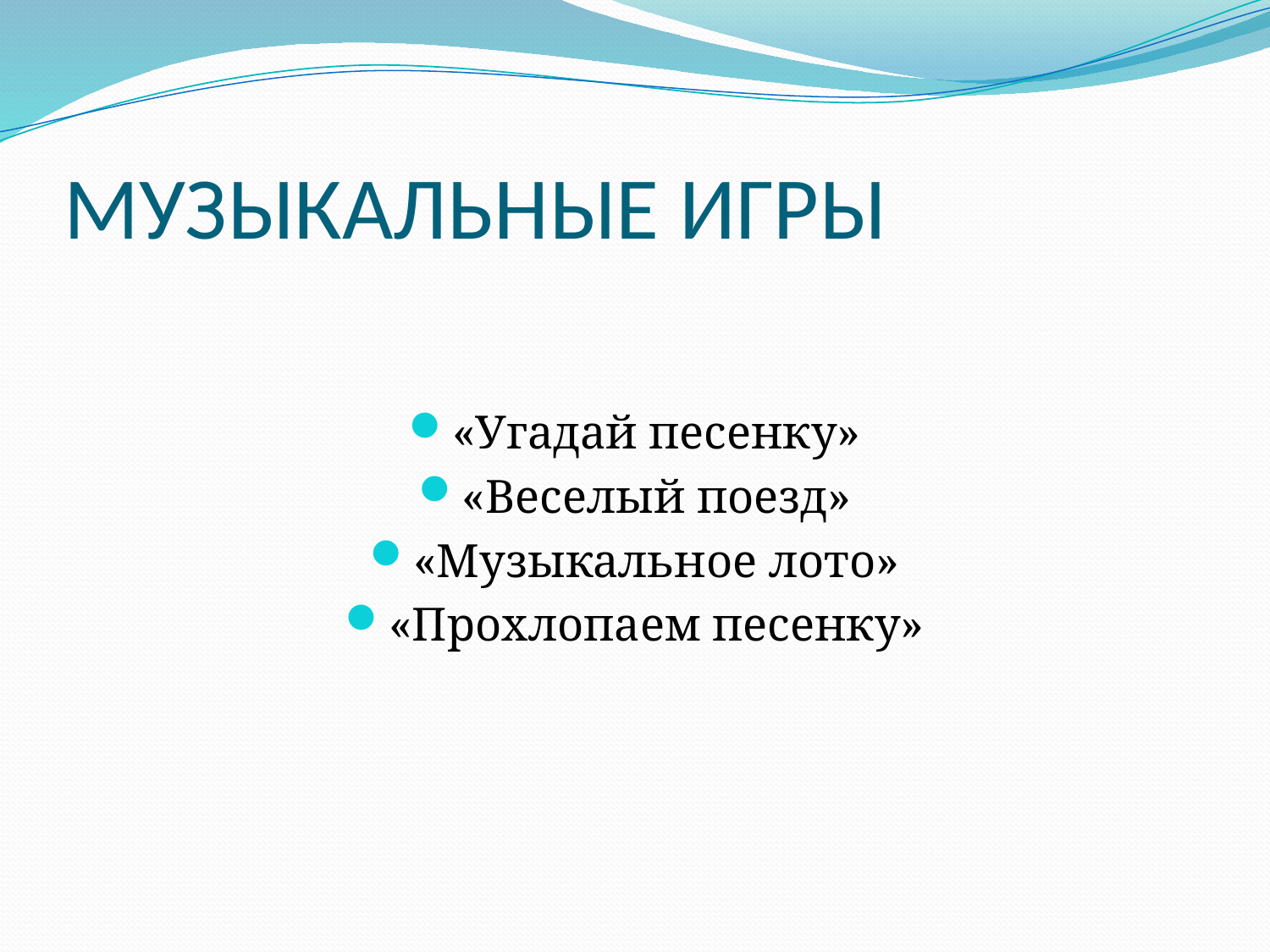

# МУЗЫКАЛЬНЫЕ ИГРЫ

«Угадай песенку»
«Веселый поезд»
«Музыкальное лото»
«Прохлопаем песенку»